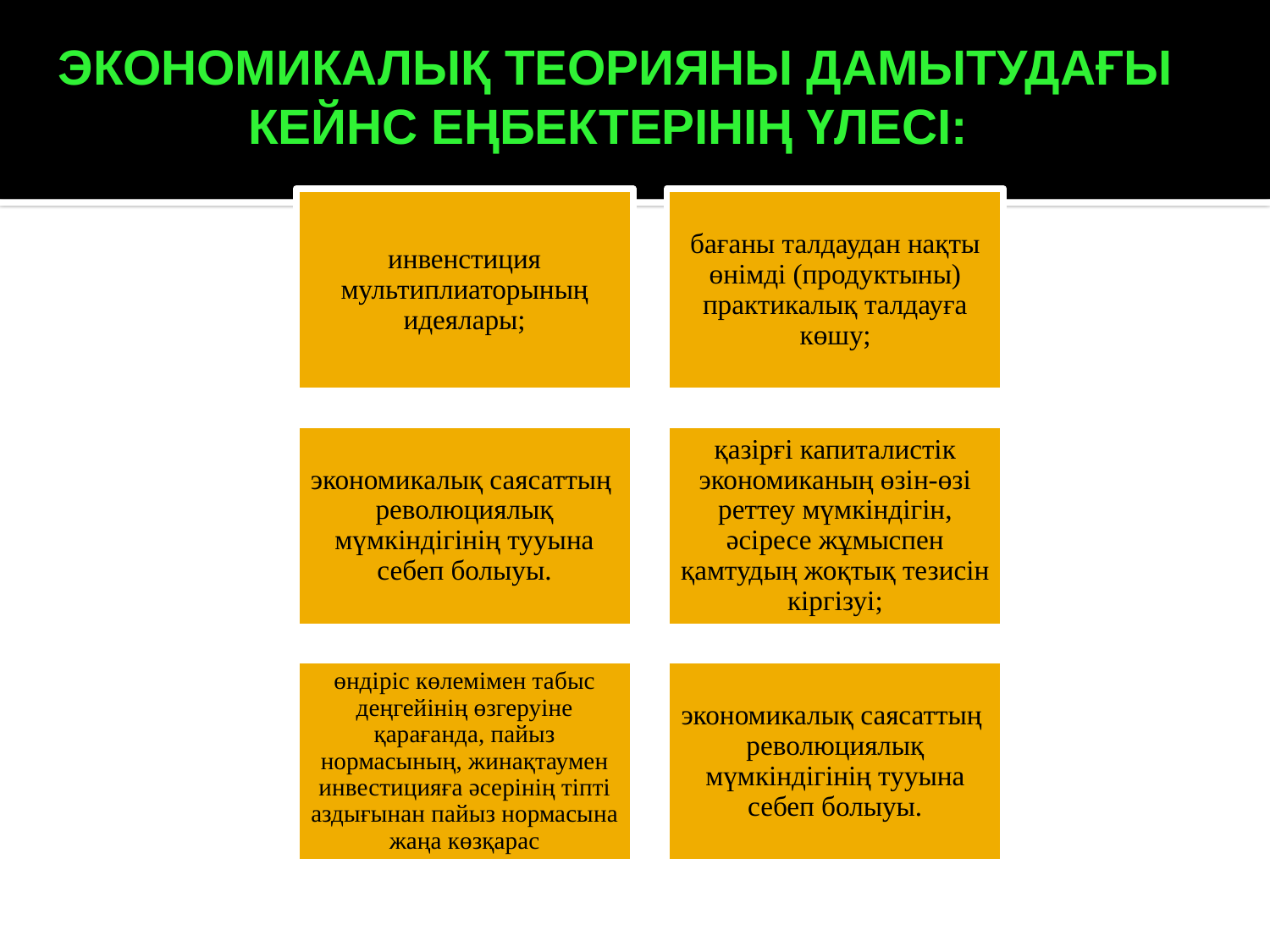

Экономикалық теорияны дамытудағы Кейнс еңбектерінің үлесі:
инвенстиция мультиплиаторының идеялары;
бағаны талдаудан нақты өнімді (продуктыны) практикалық талдауға көшу;
экономикалық саясаттың  революциялық мүмкіндігінің тууына себеп болыуы.
қазірғі капиталистік экономиканың өзін-өзі реттеу мүмкіндігін, әсіресе жұмыспен қамтудың жоқтық тезисін кіргізуі;
өндіріс көлемімен табыс деңгейінің өзгеруіне қарағанда, пайыз нормасының, жинақтаумен инвестицияға әсерінің тіпті аздығынан пайыз нормасына жаңа көзқарас
экономикалық саясаттың  революциялық мүмкіндігінің тууына себеп болыуы.